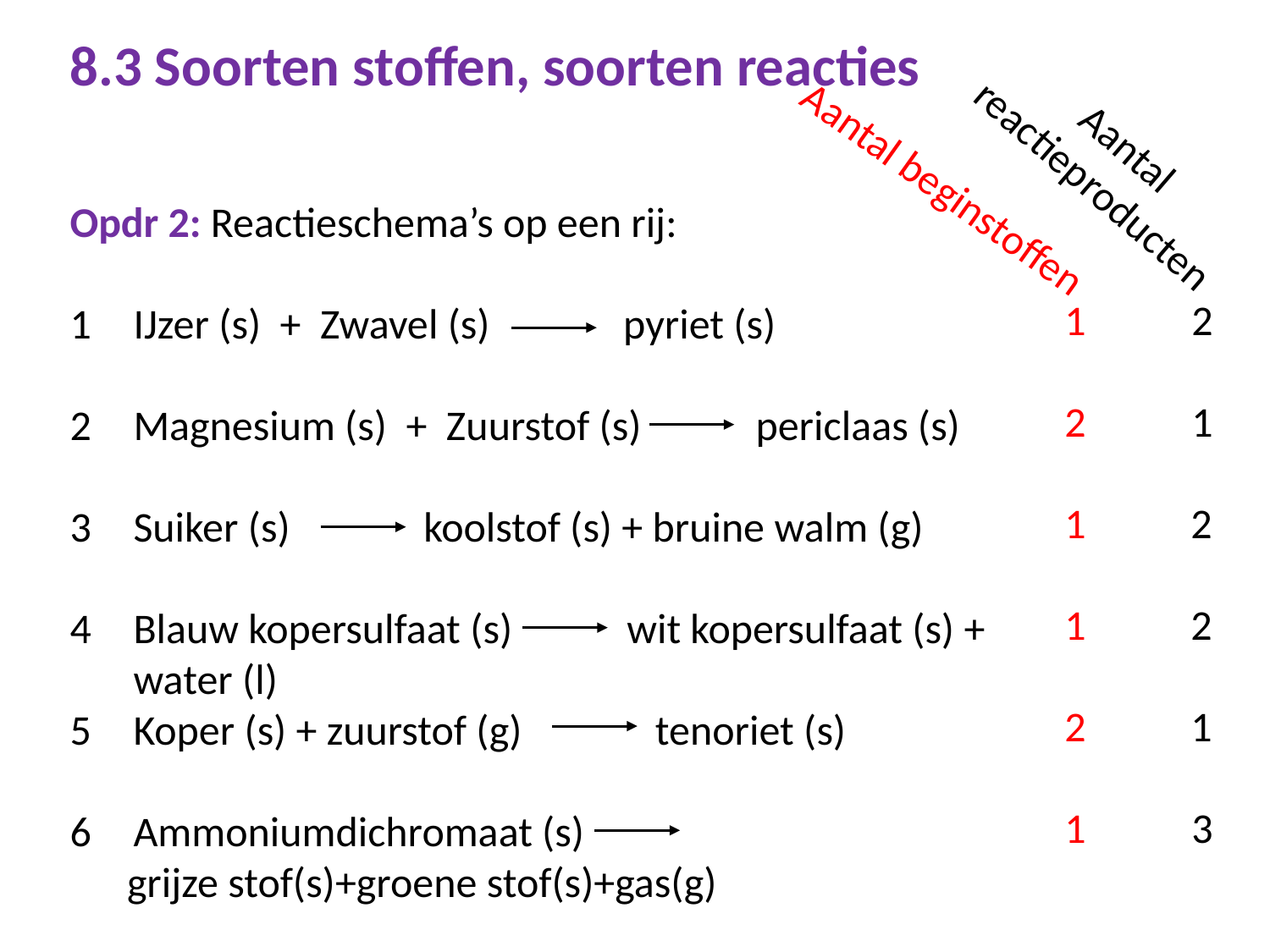

# 8.3 Soorten stoffen, soorten reacties
          Aantal reactieproducten
Aantal beginstoffen

1	2

2	1

1           2

1           2

2           1

1	3

Opdr 2: Reactieschema’s op een rij:

IJzer (s)  +  Zwavel (s)              pyriet (s)

Magnesium (s)  +  Zuurstof (s)            periclaas (s)

Suiker (s)              koolstof (s) + bruine walm (g)

Blauw kopersulfaat (s)            wit kopersulfaat (s) + water (l)
Koper (s) + zuurstof (g)              tenoriet (s)

Ammoniumdichromaat (s)
      grijze stof(s)+groene stof(s)+gas(g)